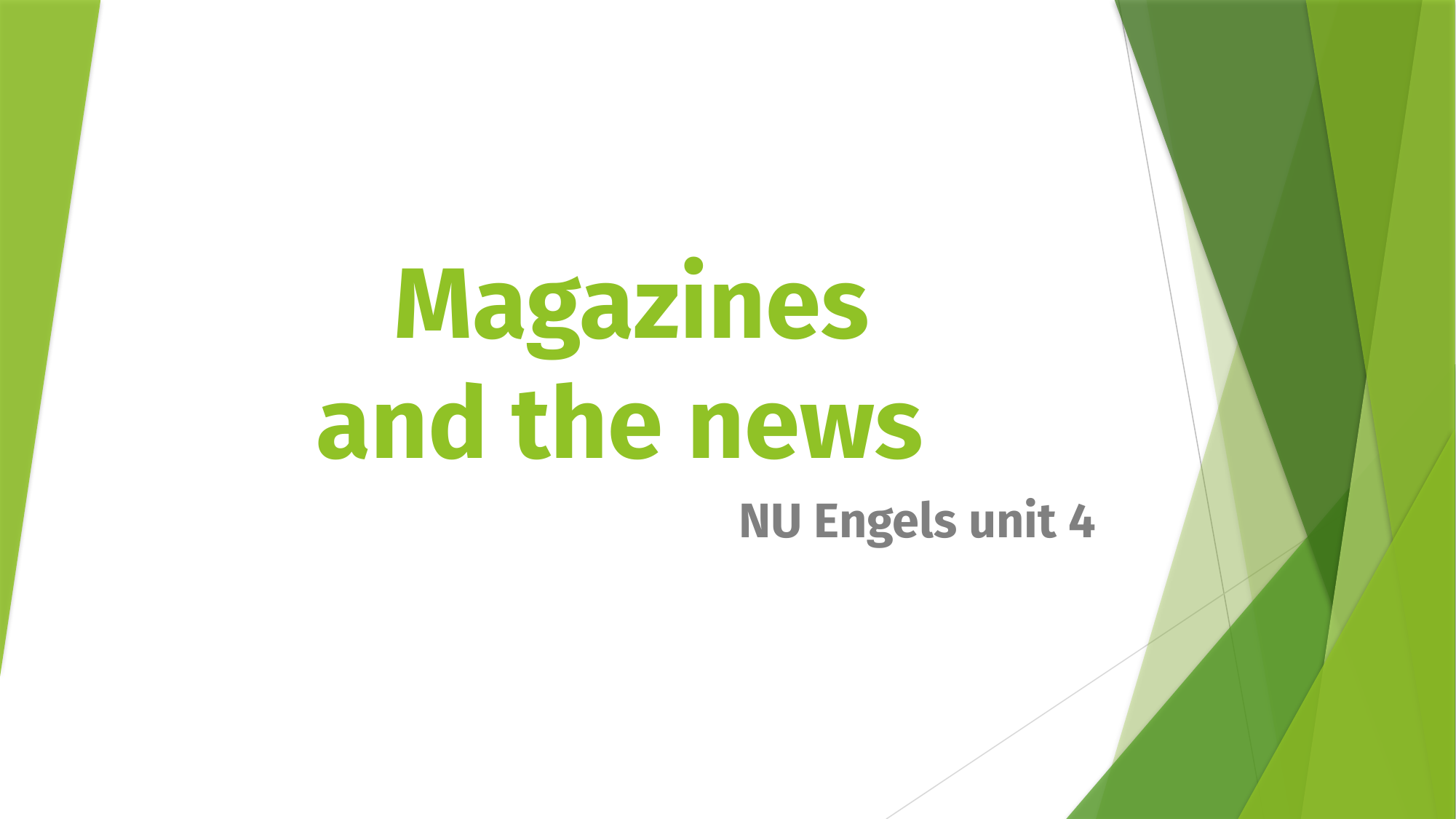

# Magazines and the news
NU Engels unit 4